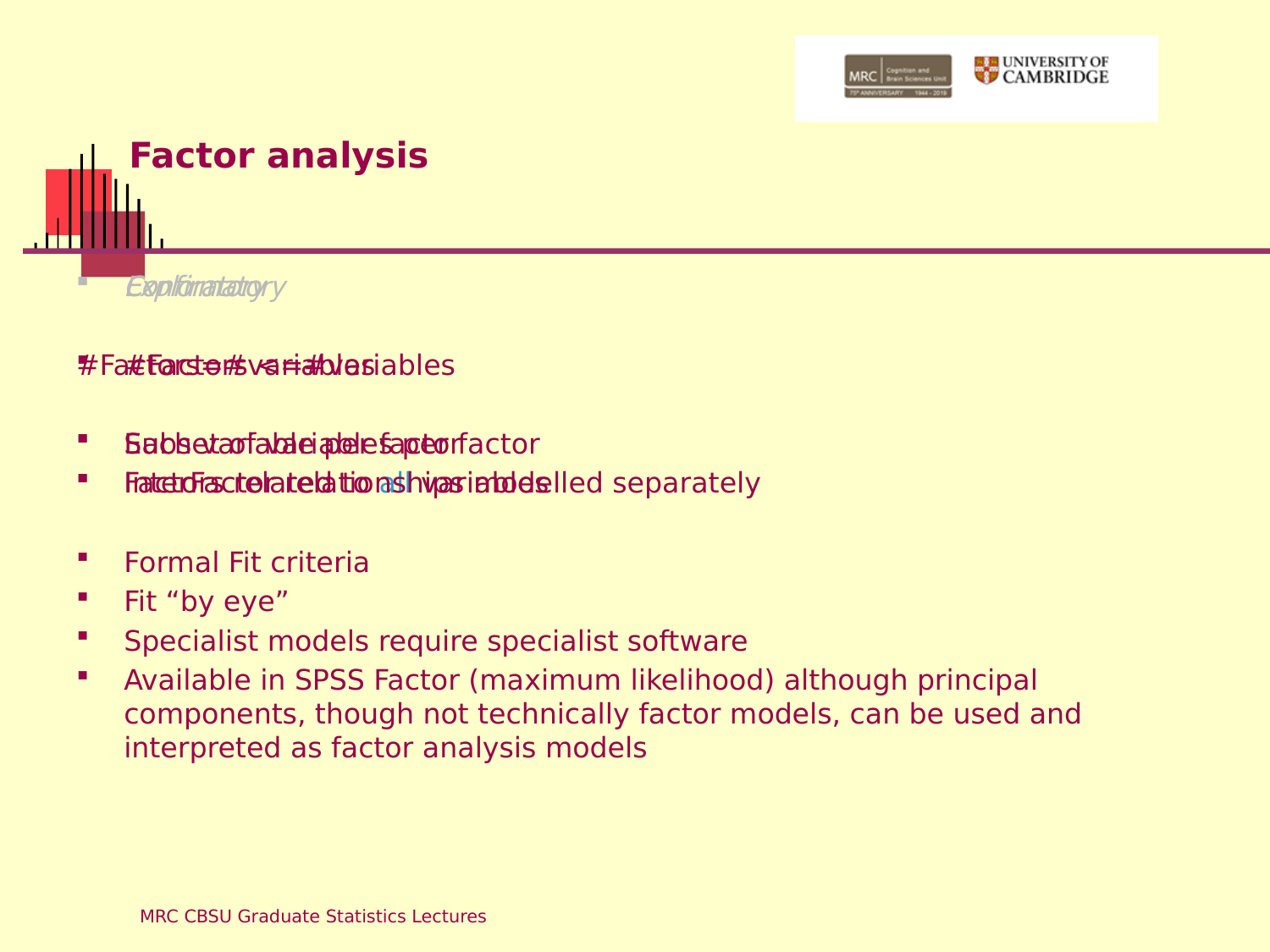

# Factor analysis

Exploratory

#Factors=#variables

Each variable per factor
Factors related to all variables

Fit “by eye”

Available in SPSS Factor (maximum likelihood) although principal components, though not technically factor models, can be used and interpreted as factor analysis models

Confirmatory

#Factors <=#variables

Subset of variables per factor
InterFactor relationships modelled separately

Formal Fit criteria

Specialist models require specialist software
MRC CBSU Graduate Statistics Lectures